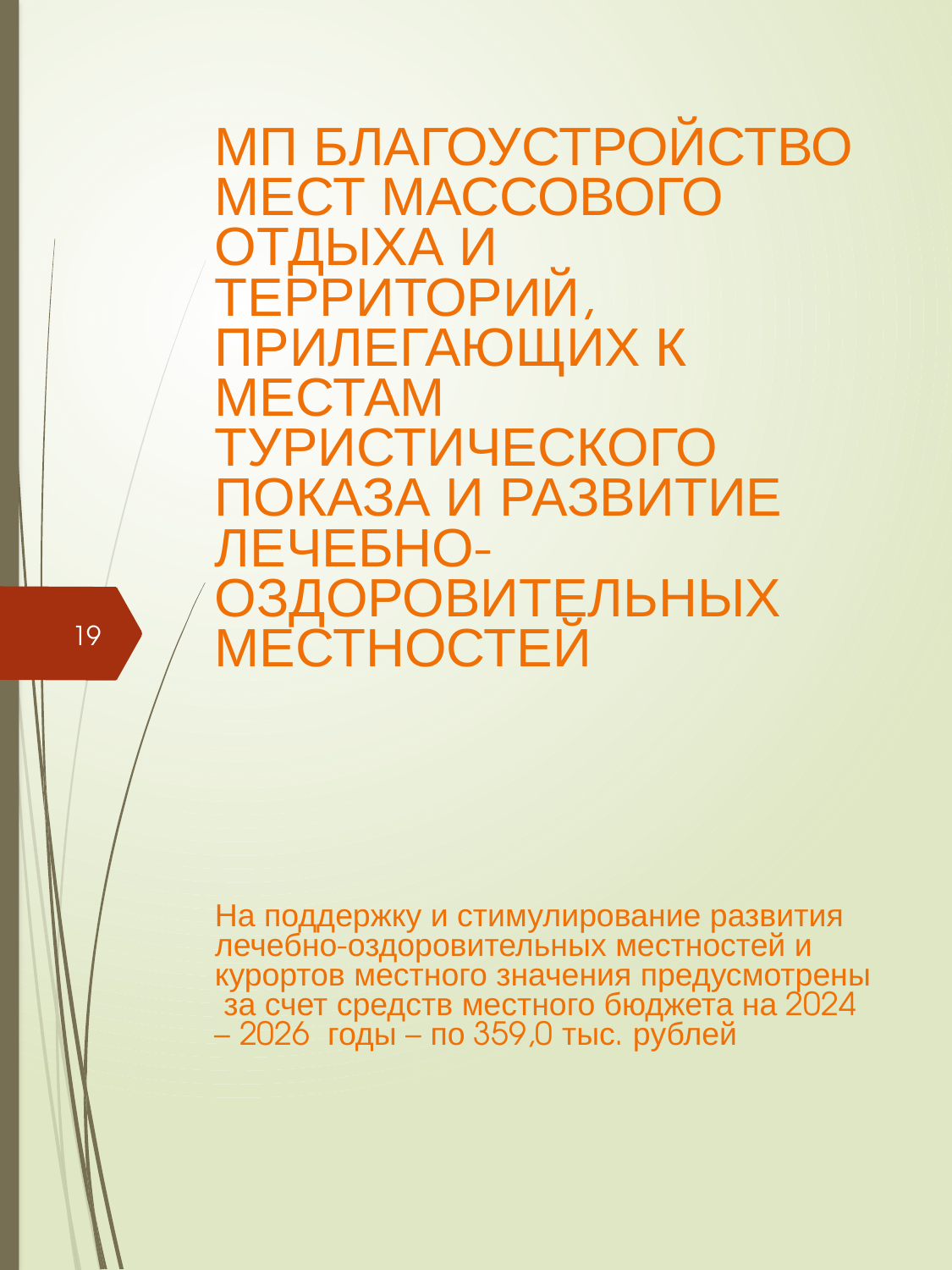

# МП Благоустройство мест массового отдыха и территорий, прилегающих к местам туристического показа и развитие лечебно-оздоровительных местностей
19
На поддержку и стимулирование развития лечебно-оздоровительных местностей и курортов местного значения предусмотрены  за счет средств местного бюджета на 2024 – 2026  годы – по 359,0 тыс. рублей